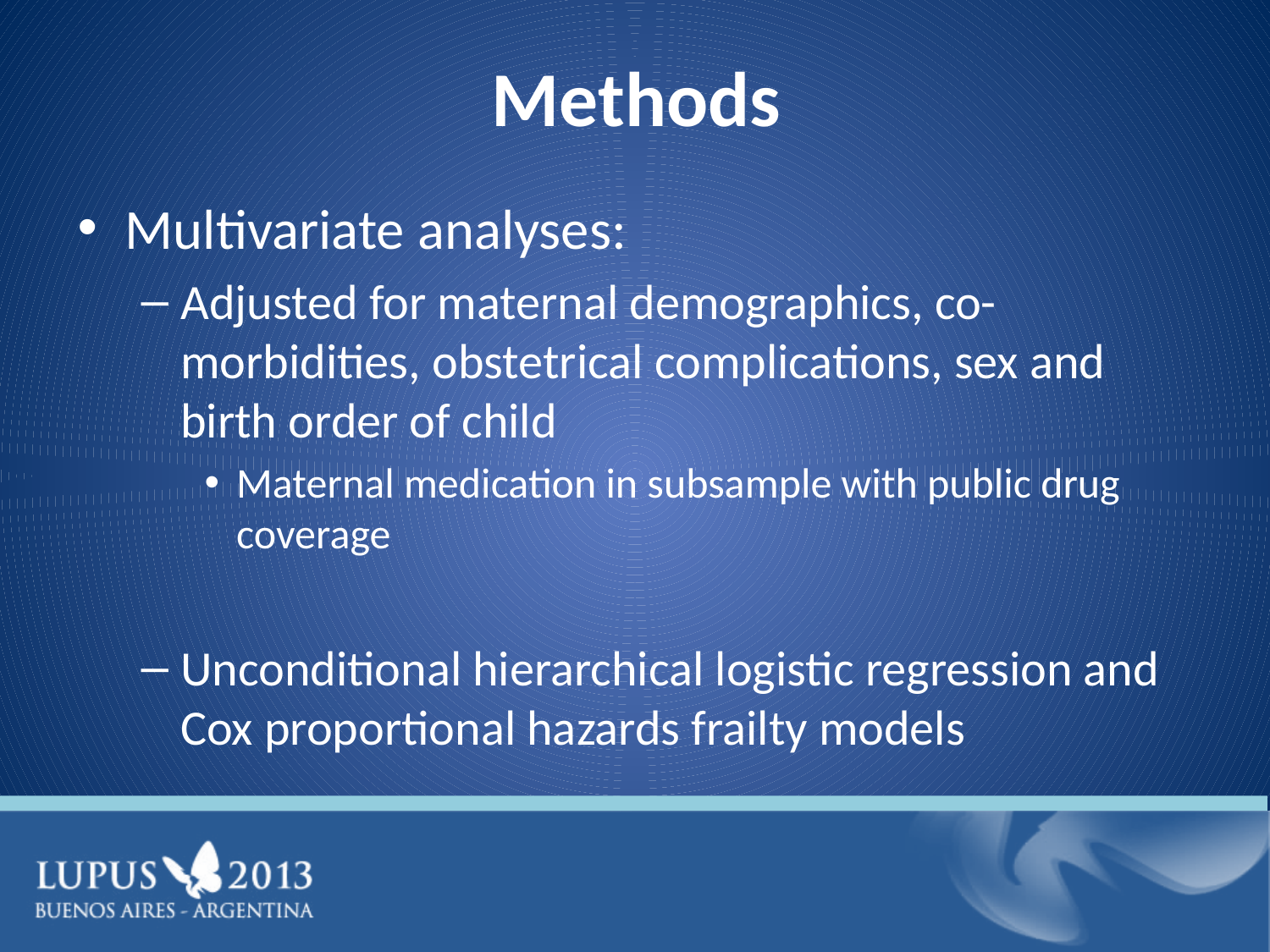

# Methods
Multivariate analyses:
Adjusted for maternal demographics, co-morbidities, obstetrical complications, sex and birth order of child
Maternal medication in subsample with public drug coverage

Unconditional hierarchical logistic regression and Cox proportional hazards frailty models